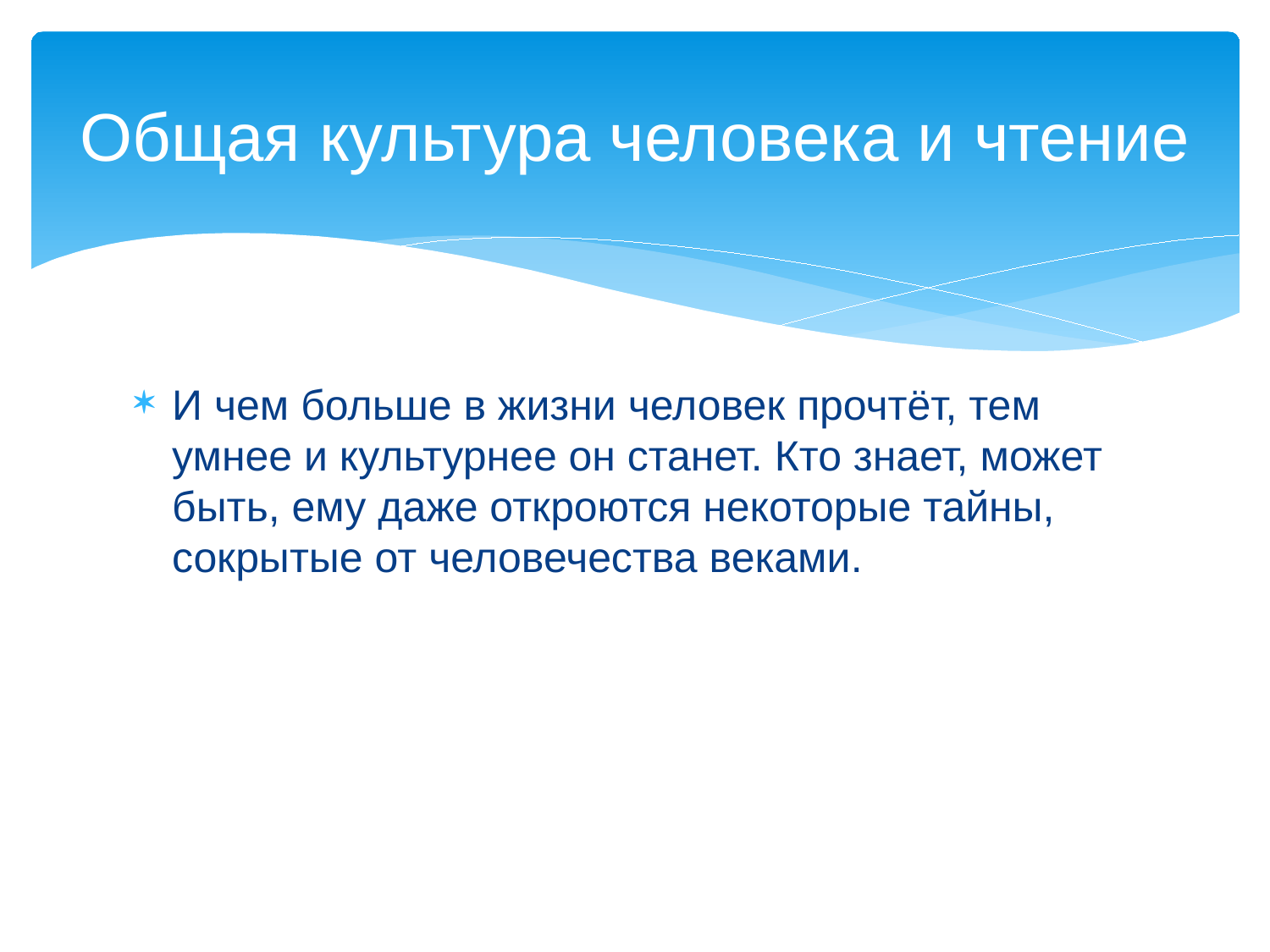

# Общая культура человека и чтение
И чем больше в жизни человек прочтёт, тем умнее и культурнее он станет. Кто знает, может быть, ему даже откроются некоторые тайны, сокрытые от человечества веками.